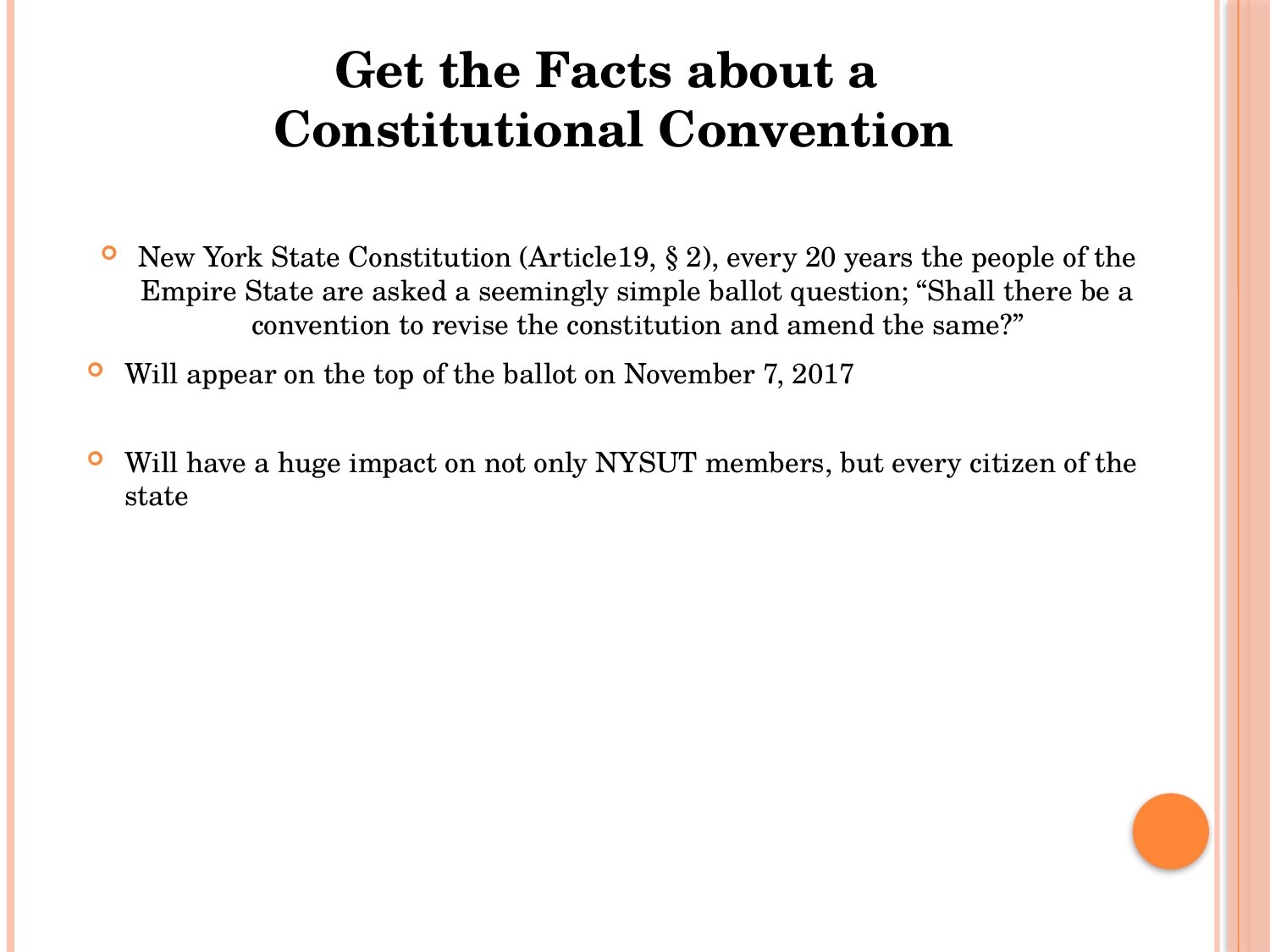

Get the Facts about a
Constitutional Convention
#
New York State Constitution (Article19, § 2), every 20 years the people of the Empire State are asked a seemingly simple ballot question; “Shall there be a convention to revise the constitution and amend the same?”
Will appear on the top of the ballot on November 7, 2017

Will have a huge impact on not only NYSUT members, but every citizen of the state